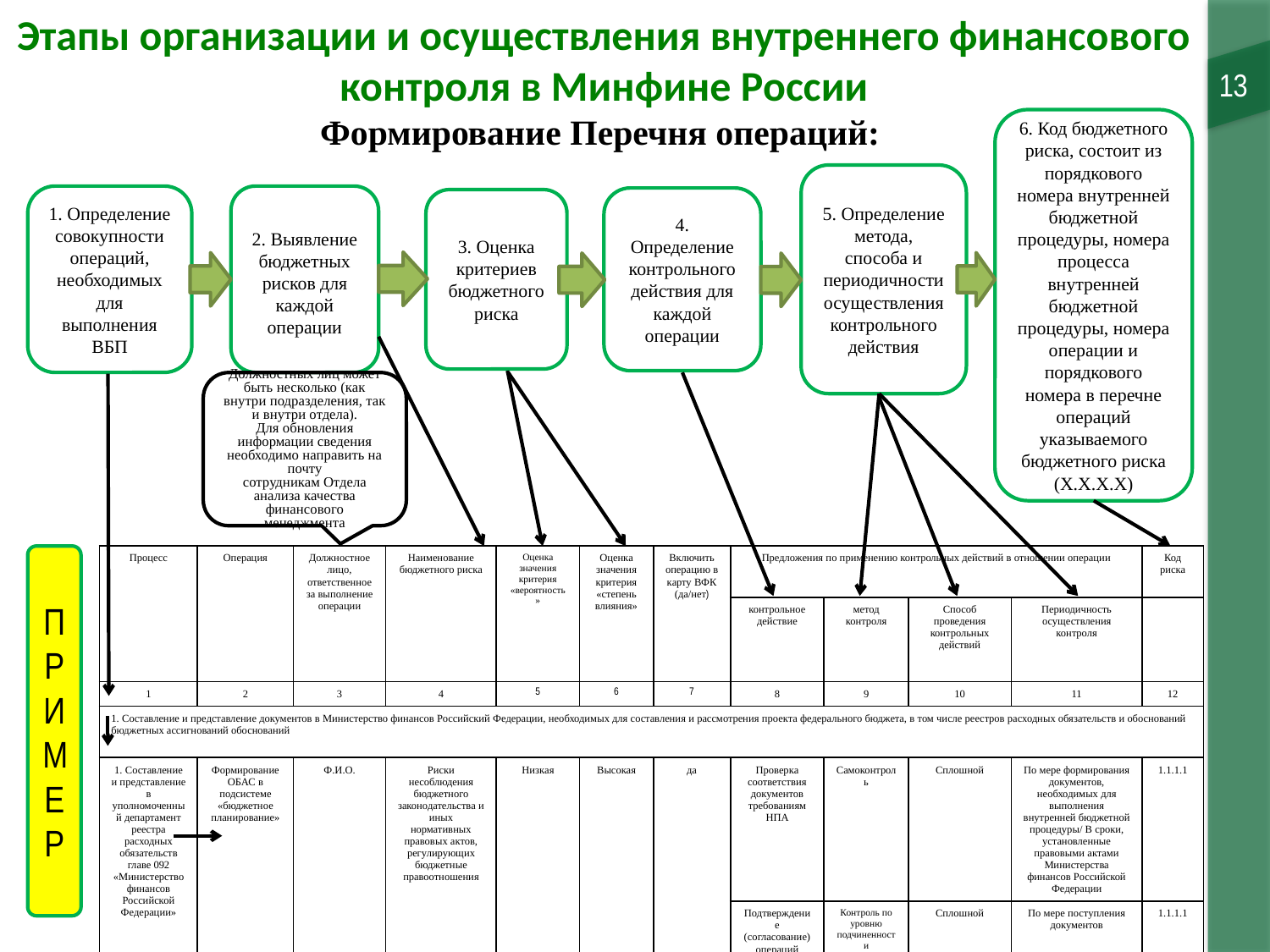

Этапы организации и осуществления внутреннего финансового контроля в Минфине России

13
Формирование Перечня операций:
6. Код бюджетного риска, состоит из порядкового номера внутренней бюджетной процедуры, номера процесса внутренней бюджетной процедуры, номера операции и порядкового номера в перечне операций указываемого бюджетного риска (Х.Х.Х.Х)
5. Определение метода, способа и периодичности осуществления контрольного действия

1. Определение совокупности операций, необходимых для выполнения ВБП

2. Выявление бюджетных рисков для каждой операции

4. Определение контрольного действия для каждой операции
3. Оценка критериев бюджетного риска

Должностных лиц может быть несколько (как внутри подразделения, так и внутри отдела).
Для обновления информации сведения необходимо направить на почту
сотрудникам Отдела анализа качества финансового менеджмента
ПРИМЕР
| Процесс | Операция | Должностное лицо, ответственное за выполнение операции | Наименование бюджетного риска | Оценка значения критерия «вероятность» | Оценка значения критерия «степень влияния» | Включить операцию в карту ВФК (да/нет) | Предложения по применению контрольных действий в отношении операции |  |  |  | Код риска |
| --- | --- | --- | --- | --- | --- | --- | --- | --- | --- | --- | --- |
|  |  |  |  |  |  |  | контрольное действие | метод контроля | Способ проведения контрольных действий | Периодичность осуществления контроля |  |
| 1 | 2 | 3 | 4 | 5 | 6 | 7 | 8 | 9 | 10 | 11 | 12 |
| 1. Составление и представление документов в Министерство финансов Российский Федерации, необходимых для составления и рассмотрения проекта федерального бюджета, в том числе реестров расходных обязательств и обоснований бюджетных ассигнований обоснований |  |  |  |  |  |  |  |  |  |  |  |
| 1. Составление и представление в уполномоченный департамент реестра расходных обязательств главе 092 «Министерство финансов Российской Федерации» | Формирование ОБАС в подсистеме «бюджетное планирование» | Ф.И.О. | Риски несоблюдения бюджетного законодательства и иных нормативных правовых актов, регулирующих бюджетные правоотношения | Низкая | Высокая | да | Проверка соответствия документов требованиям НПА | Самоконтроль | Сплошной | По мере формирования документов, необходимых для выполнения внутренней бюджетной процедуры/ В сроки, установленные правовыми актами Министерства финансов Российской Федерации | 1.1.1.1 |
|  |  |  |  |  |  |  | Подтверждение (согласование) операций | Контроль по уровню подчиненности | Сплошной | По мере поступления документов | 1.1.1.1 |